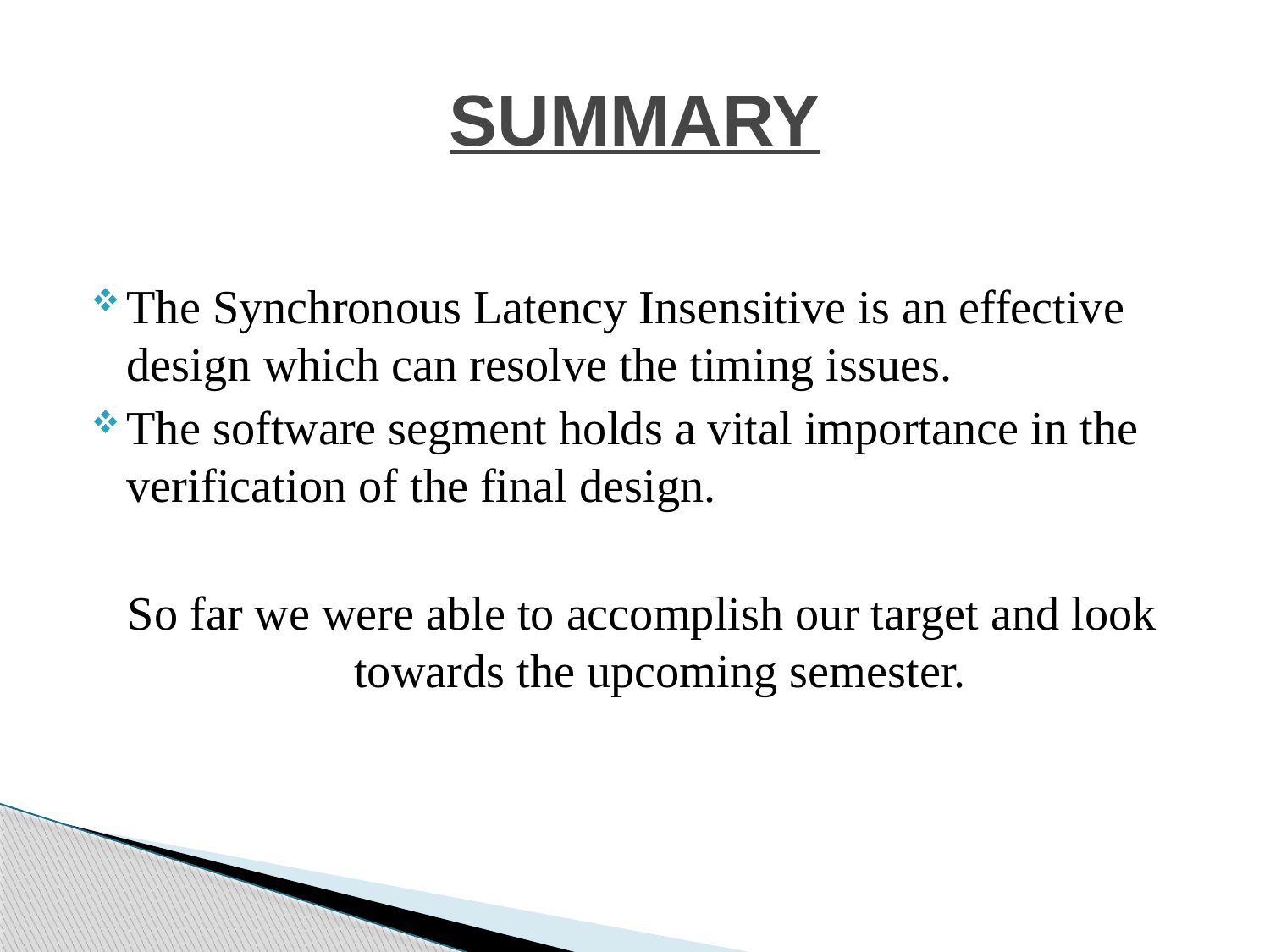

# SUMMARY

The Synchronous Latency Insensitive is an effective design which can resolve the timing issues.
The software segment holds a vital importance in the verification of the final design.

So far we were able to accomplish our target and look towards the upcoming semester.